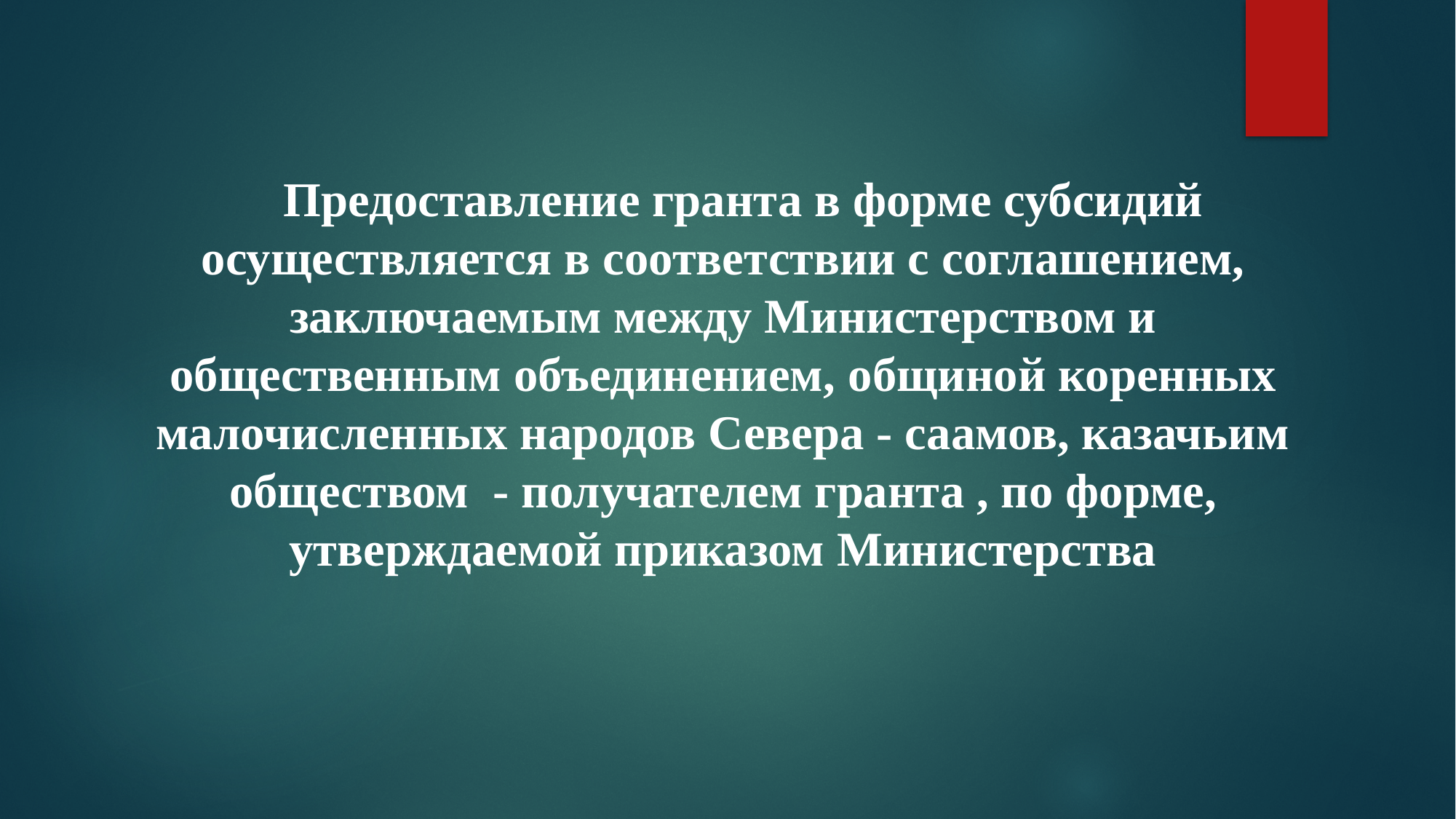

Предоставление гранта в форме субсидий осуществляется в соответствии с соглашением, заключаемым между Министерством и общественным объединением, общиной коренных малочисленных народов Севера - саамов, казачьим обществом  - получателем гранта , по форме, утверждаемой приказом Министерства